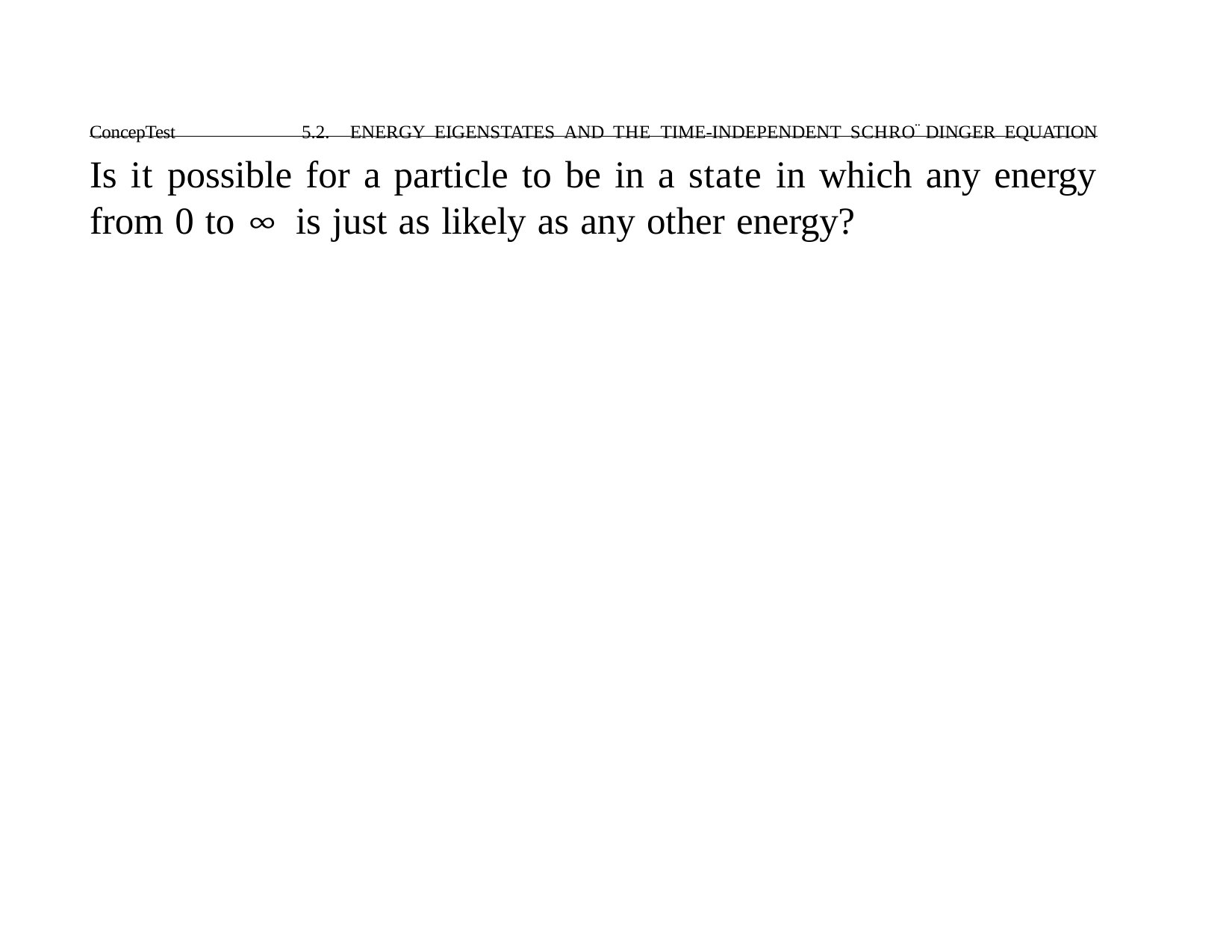

ConcepTest	5.2.  ENERGY EIGENSTATES AND THE TIME-INDEPENDENT SCHRO¨ DINGER EQUATION

# Is it possible for a particle to be in a state in which any energy from 0 to ∞ is just as likely as any other energy?